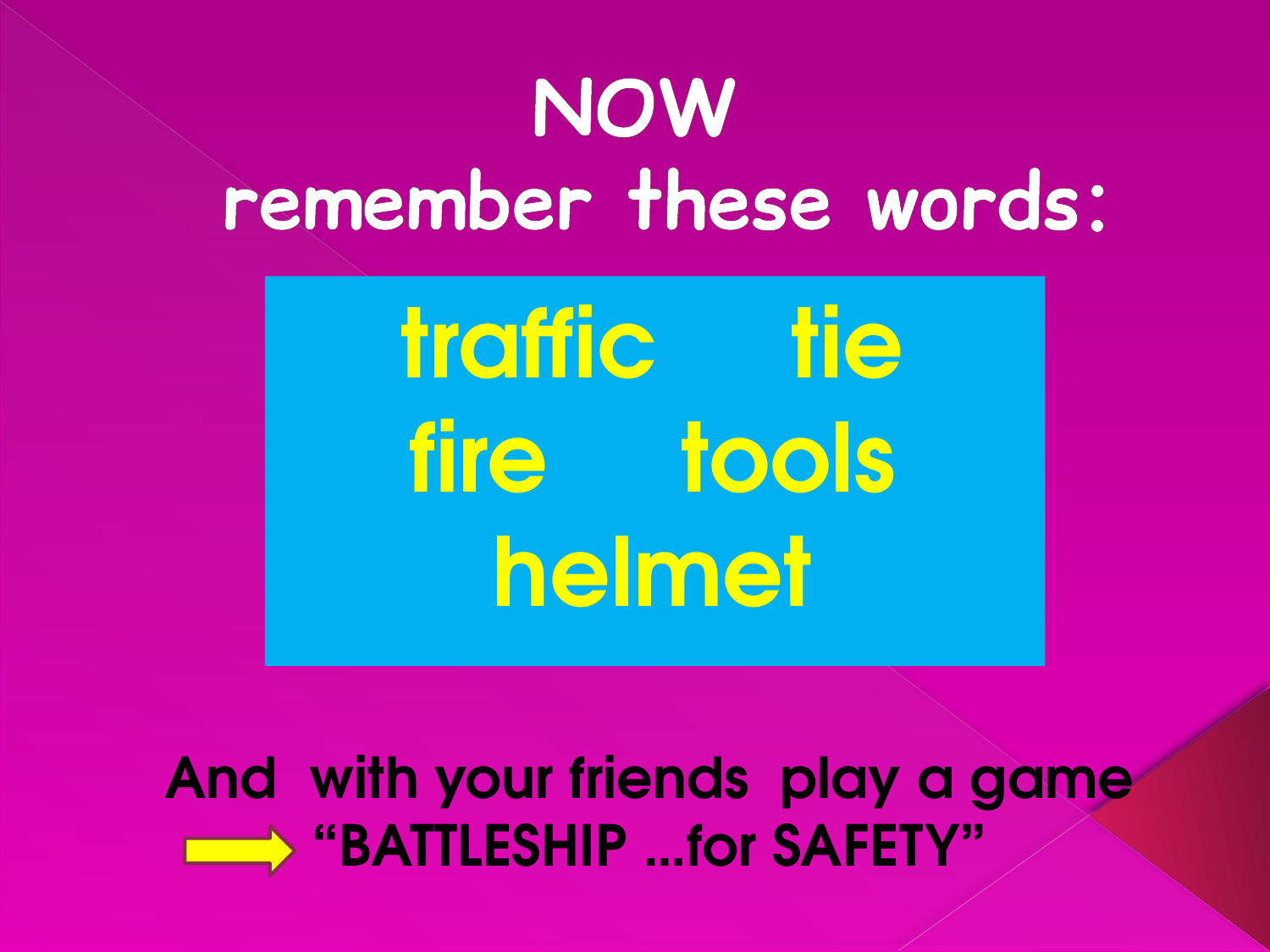

# NOW remember these words:
traffic     tie
fire     tools
helmet
And  with your friends  play a game “BATTLESHIP …for SAFETY”